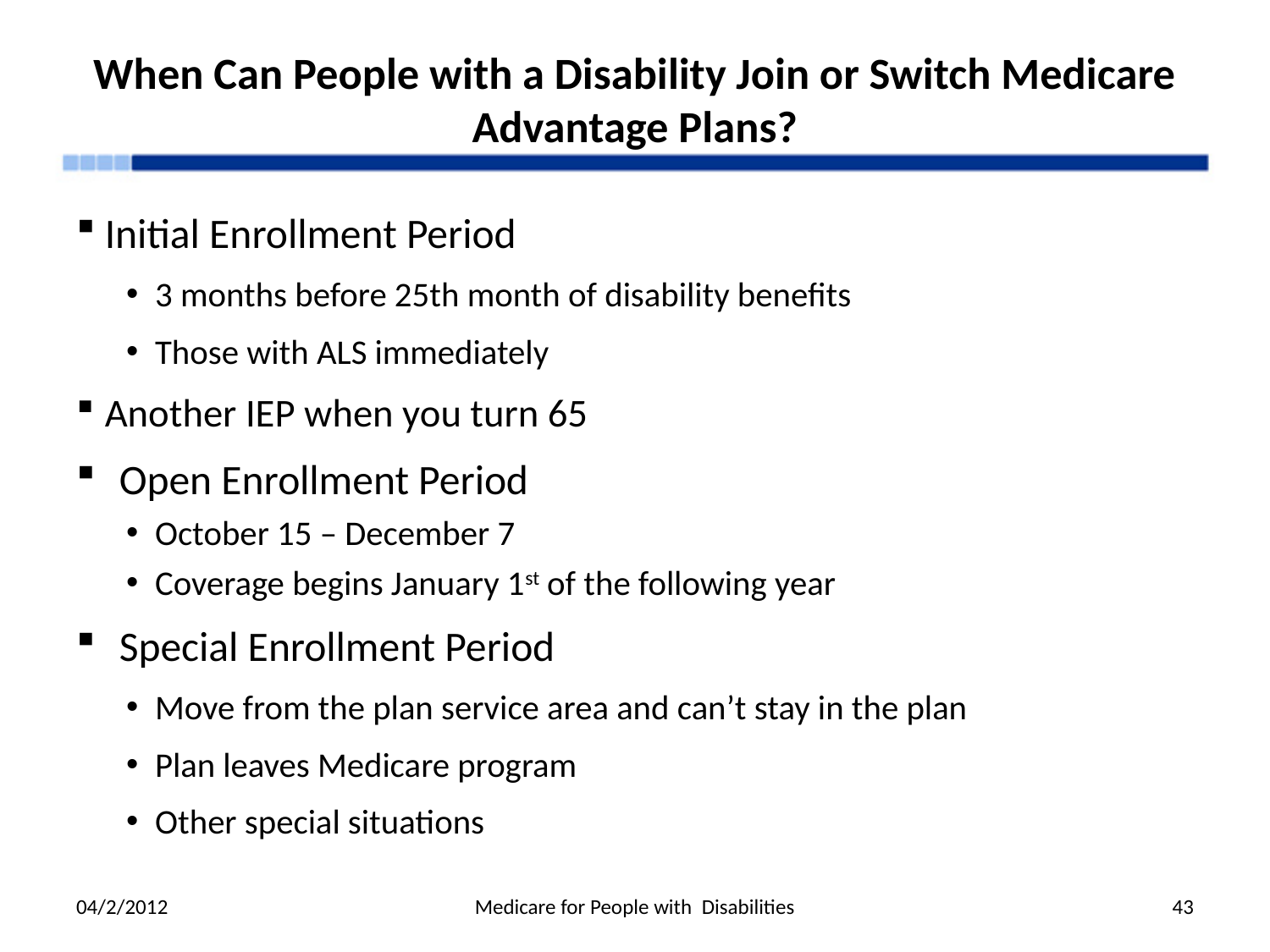

# When Can People with a Disability Join or Switch Medicare Advantage Plans?
Initial Enrollment Period
3 months before 25th month of disability benefits
Those with ALS immediately
Another IEP when you turn 65
Open Enrollment Period
October 15 – December 7
Coverage begins January 1st of the following year
Special Enrollment Period
Move from the plan service area and can’t stay in the plan
Plan leaves Medicare program
Other special situations

04/2/2012
Medicare for People with  Disabilities
43